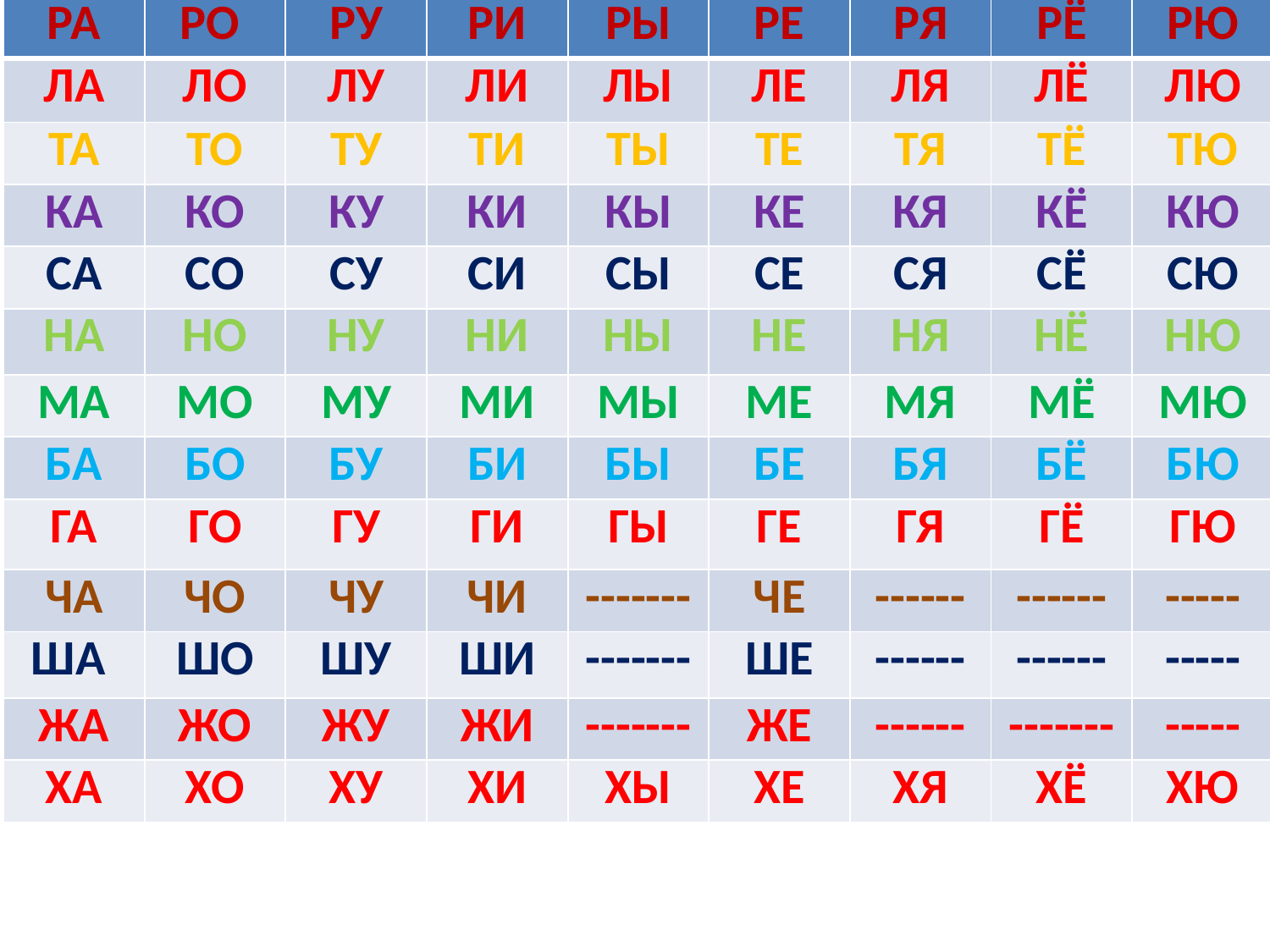

| РА | РО | РУ | РИ | РЫ | РЕ | РЯ | РЁ | РЮ |
| --- | --- | --- | --- | --- | --- | --- | --- | --- |
| ЛА | ЛО | ЛУ | ЛИ | ЛЫ | ЛЕ | ЛЯ | ЛЁ | ЛЮ |
| ТА | ТО | ТУ | ТИ | ТЫ | ТЕ | ТЯ | ТЁ | ТЮ |
| КА | КО | КУ | КИ | КЫ | КЕ | КЯ | КЁ | КЮ |
| СА | СО | СУ | СИ | СЫ | СЕ | СЯ | СЁ | СЮ |
| НА | НО | НУ | НИ | НЫ | НЕ | НЯ | НЁ | НЮ |
| МА | МО | МУ | МИ | МЫ | МЕ | МЯ | МЁ | МЮ |
| БА | БО | БУ | БИ | БЫ | БЕ | БЯ | БЁ | БЮ |
| ГА | ГО | ГУ | ГИ | ГЫ | ГЕ | ГЯ | ГЁ | ГЮ |
| ЧА | ЧО | ЧУ | ЧИ | ------- | ЧЕ | ------ | ------ | ----- |
| ША | ШО | ШУ | ШИ | ------- | ШЕ | ------ | ------ | ----- |
| ЖА | ЖО | ЖУ | ЖИ | ------- | ЖЕ | ------ | ------- | ----- |
| ХА | ХО | ХУ | ХИ | ХЫ | ХЕ | ХЯ | ХЁ | ХЮ |
#